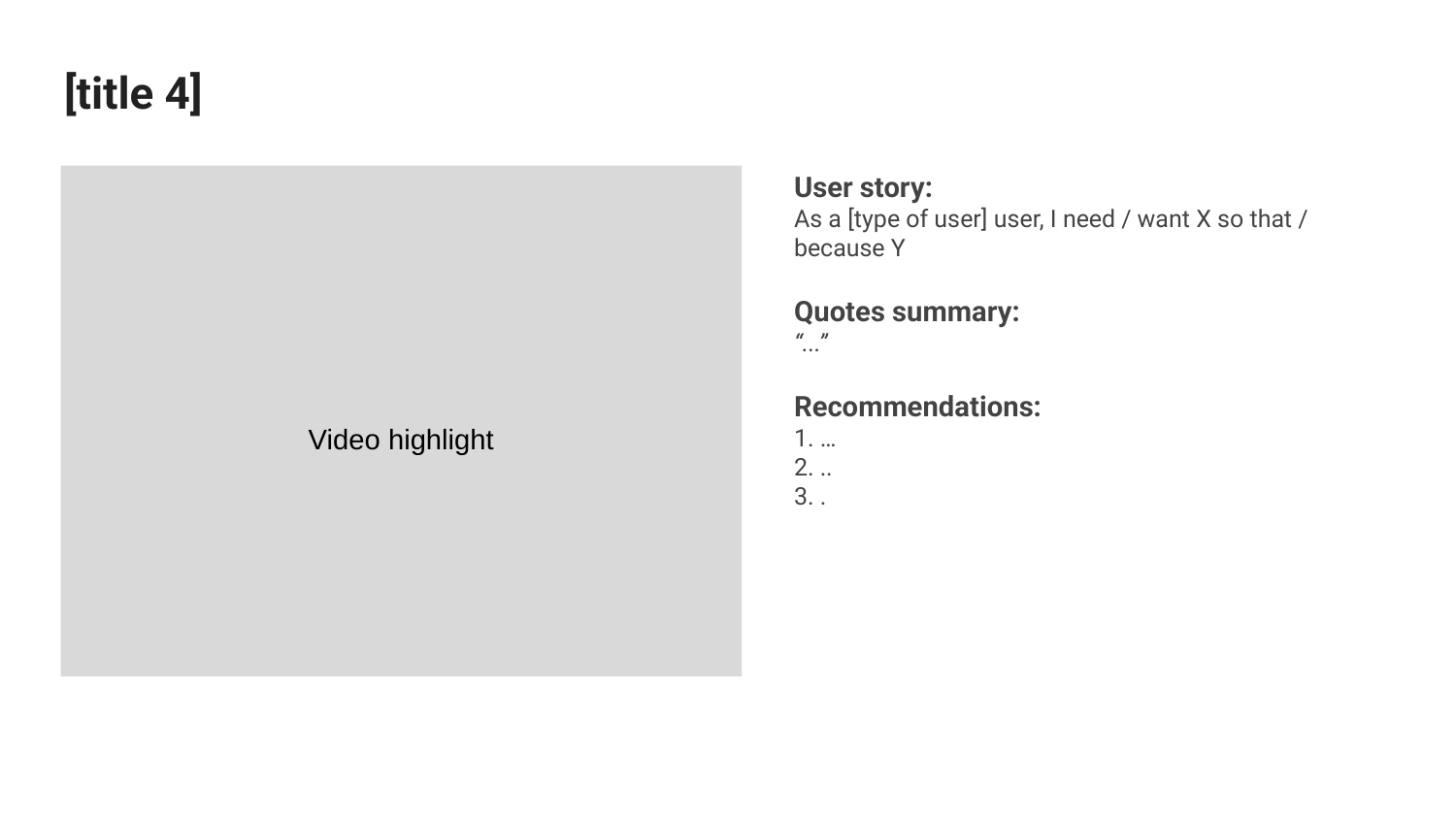

# [title 4]
User story:
As a [type of user] user, I need / want X so that / because Y
Quotes summary:
“...”
Recommendations:
1. …
2. ..
3. .
Video highlight